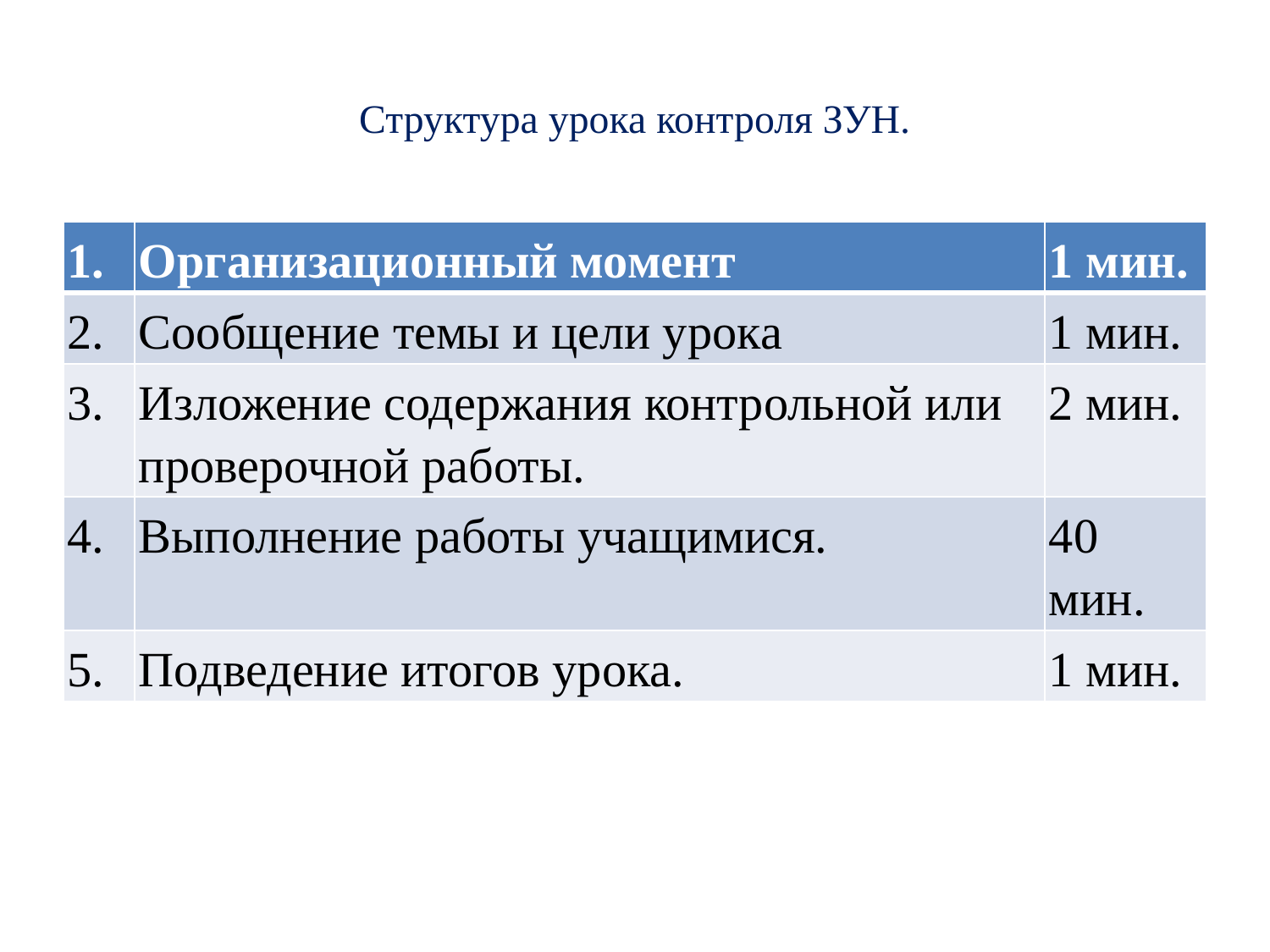

# Структура урока контроля ЗУН.
| 1. | Организационный момент | 1 мин. |
| --- | --- | --- |
| 2. | Сообщение темы и цели урока | 1 мин. |
| 3. | Изложение содержания контрольной или проверочной работы. | 2 мин. |
| 4. | Выполнение работы учащимися. | 40 мин. |
| 5. | Подведение итогов урока. | 1 мин. |